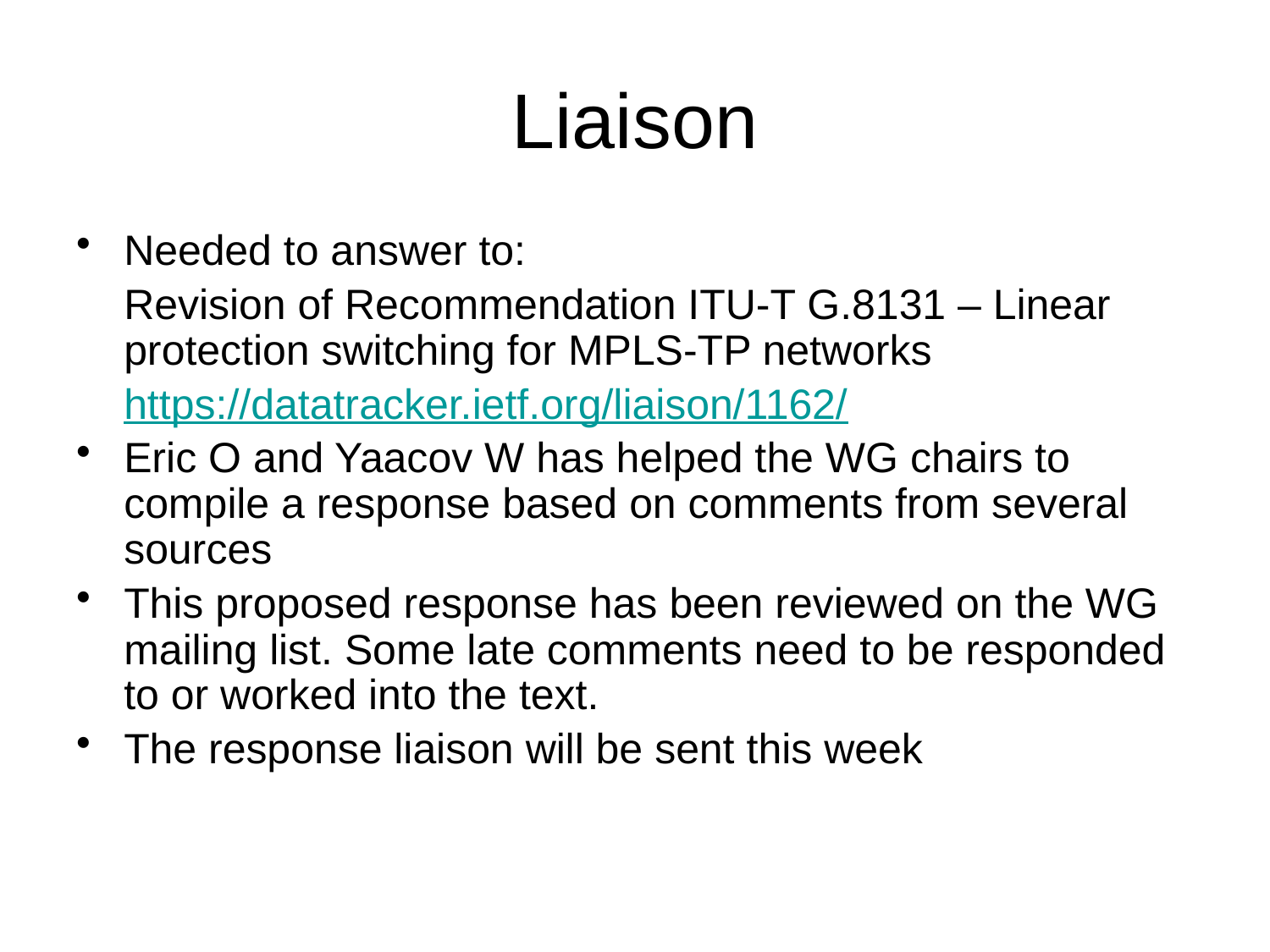

# Liaison
Needed to answer to:
	Revision of Recommendation ITU-T G.8131 – Linear protection switching for MPLS-TP networks
	https://datatracker.ietf.org/liaison/1162/
Eric O and Yaacov W has helped the WG chairs to compile a response based on comments from several sources
This proposed response has been reviewed on the WG mailing list. Some late comments need to be responded to or worked into the text.
The response liaison will be sent this week